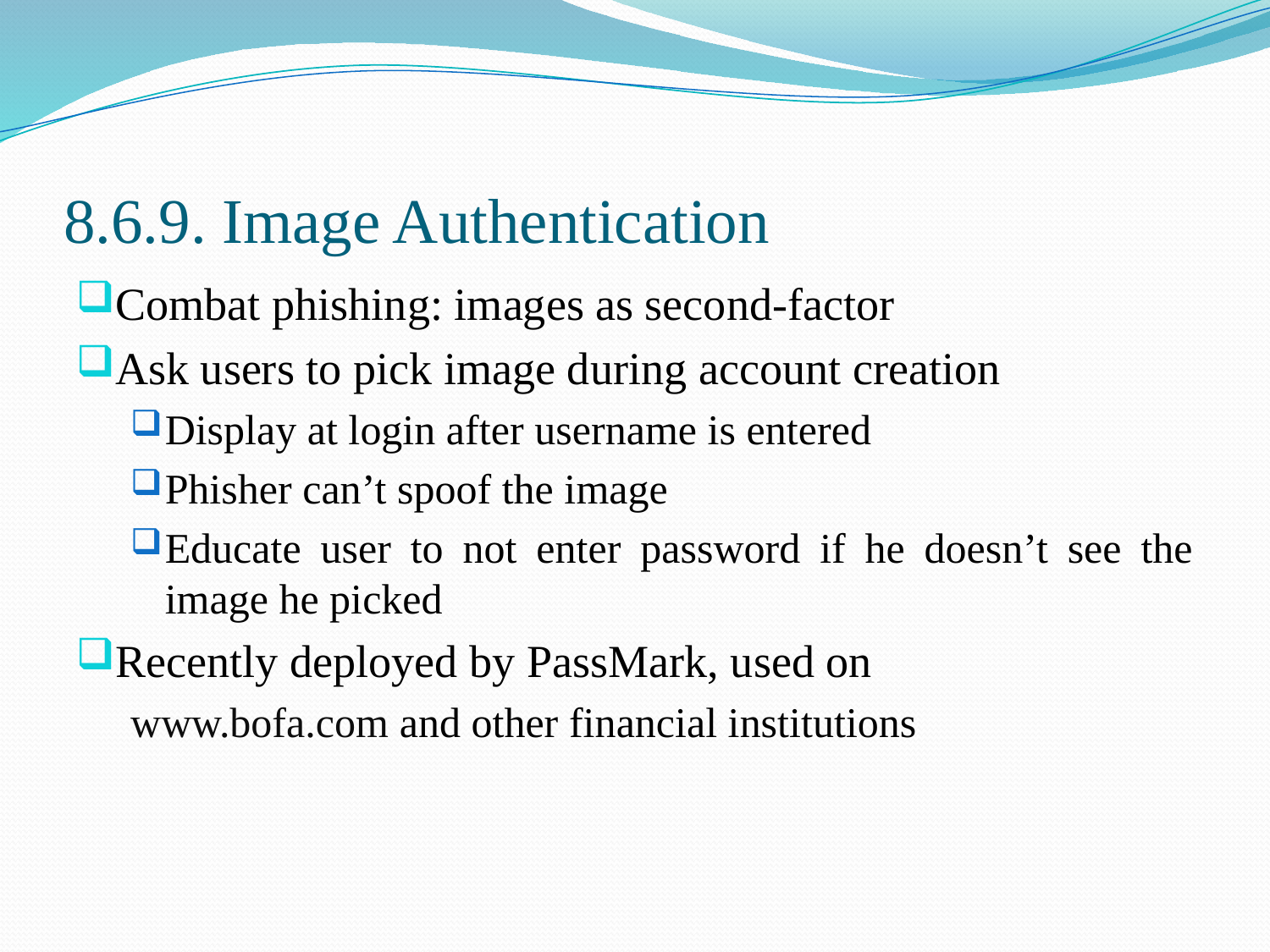

# 8.6.9. Image Authentication
Combat phishing: images as second-factor
Ask users to pick image during account creation
Display at login after username is entered
Phisher can’t spoof the image
Educate user to not enter password if he doesn’t see the image he picked
Recently deployed by PassMark, used on
www.bofa.com and other financial institutions